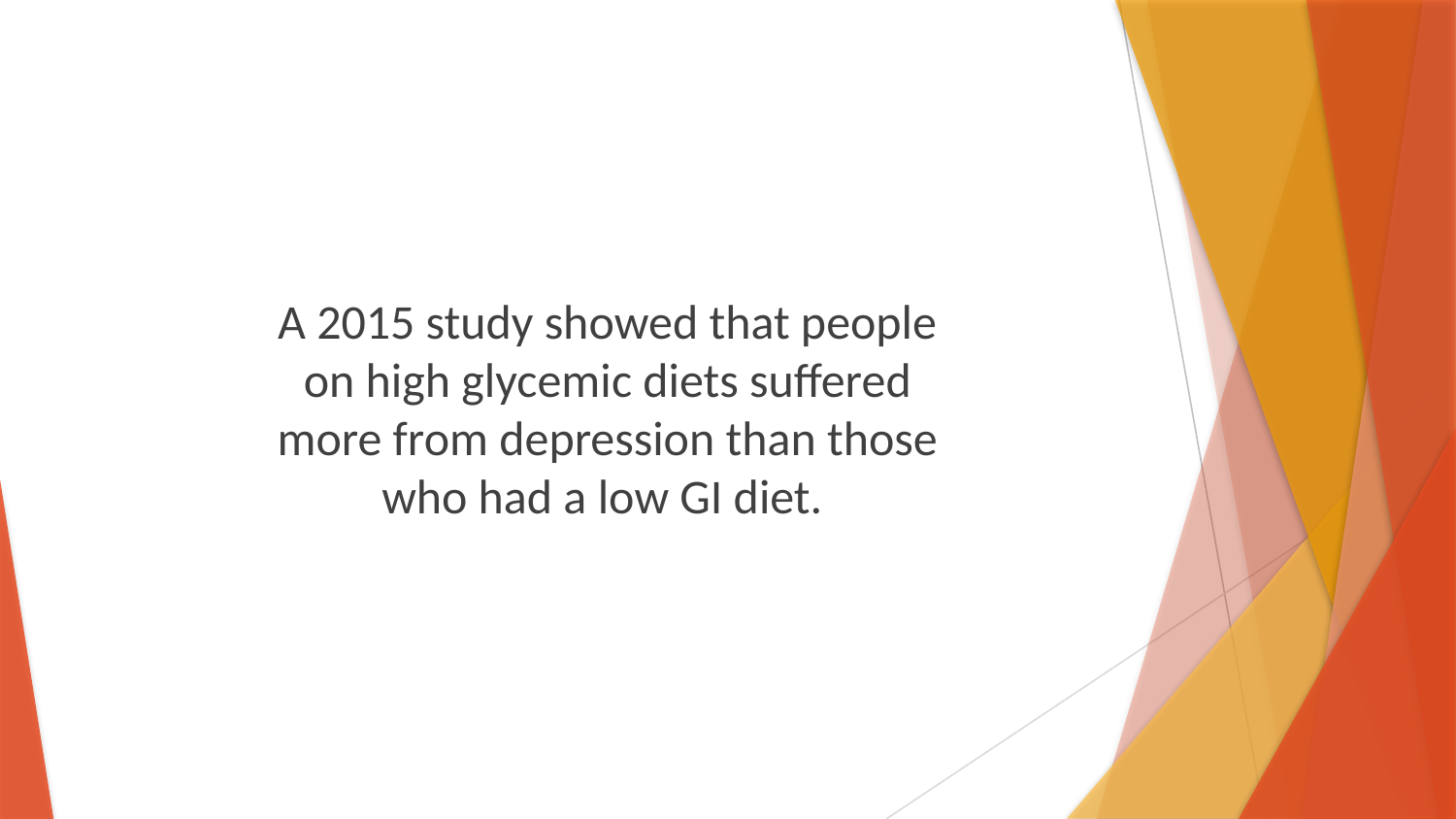

A 2015 study showed that people on high glycemic diets suffered more from depression than those who had a low GI diet.